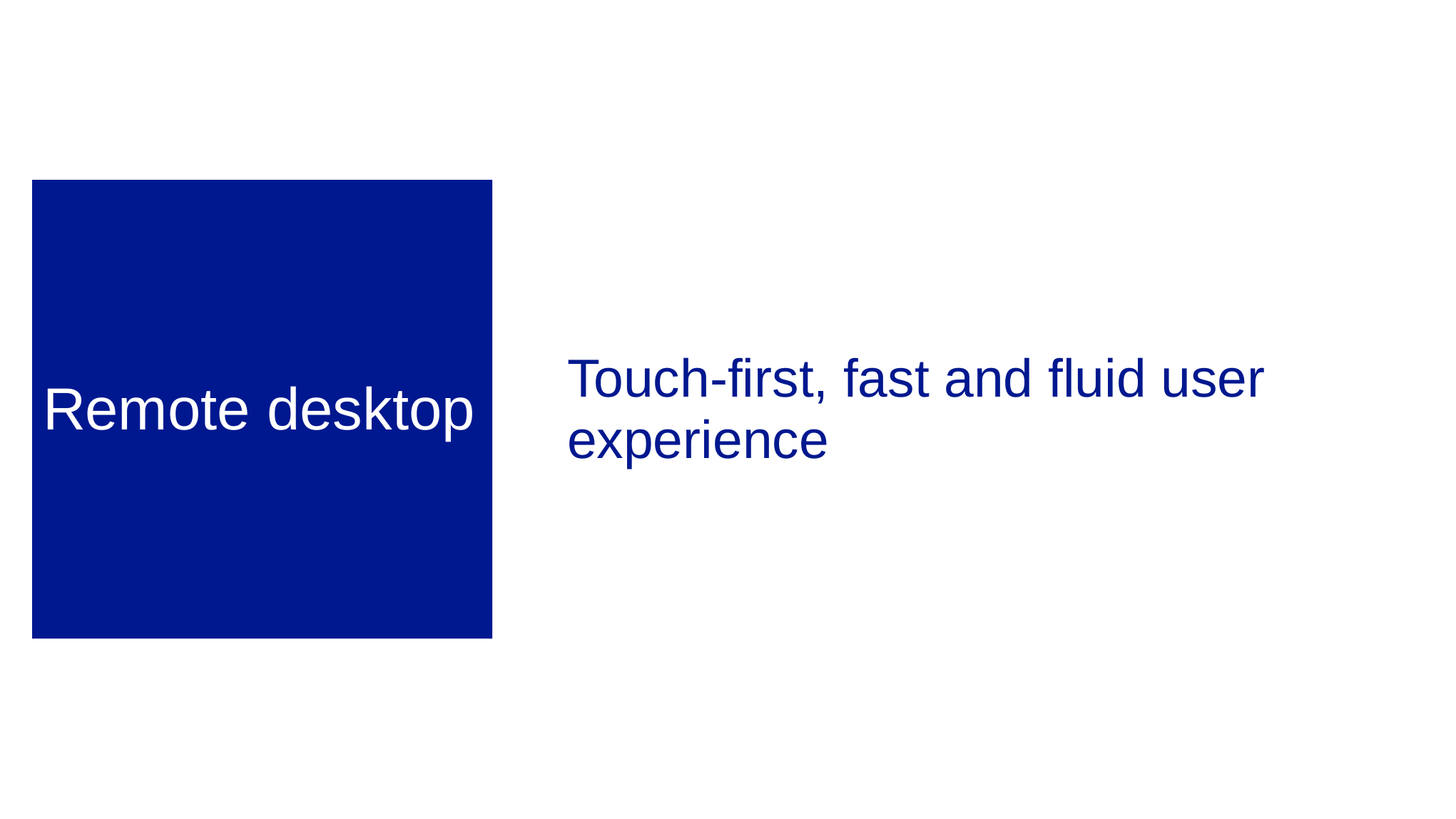

# Remote desktop
Touch-first, fast and fluid user experience